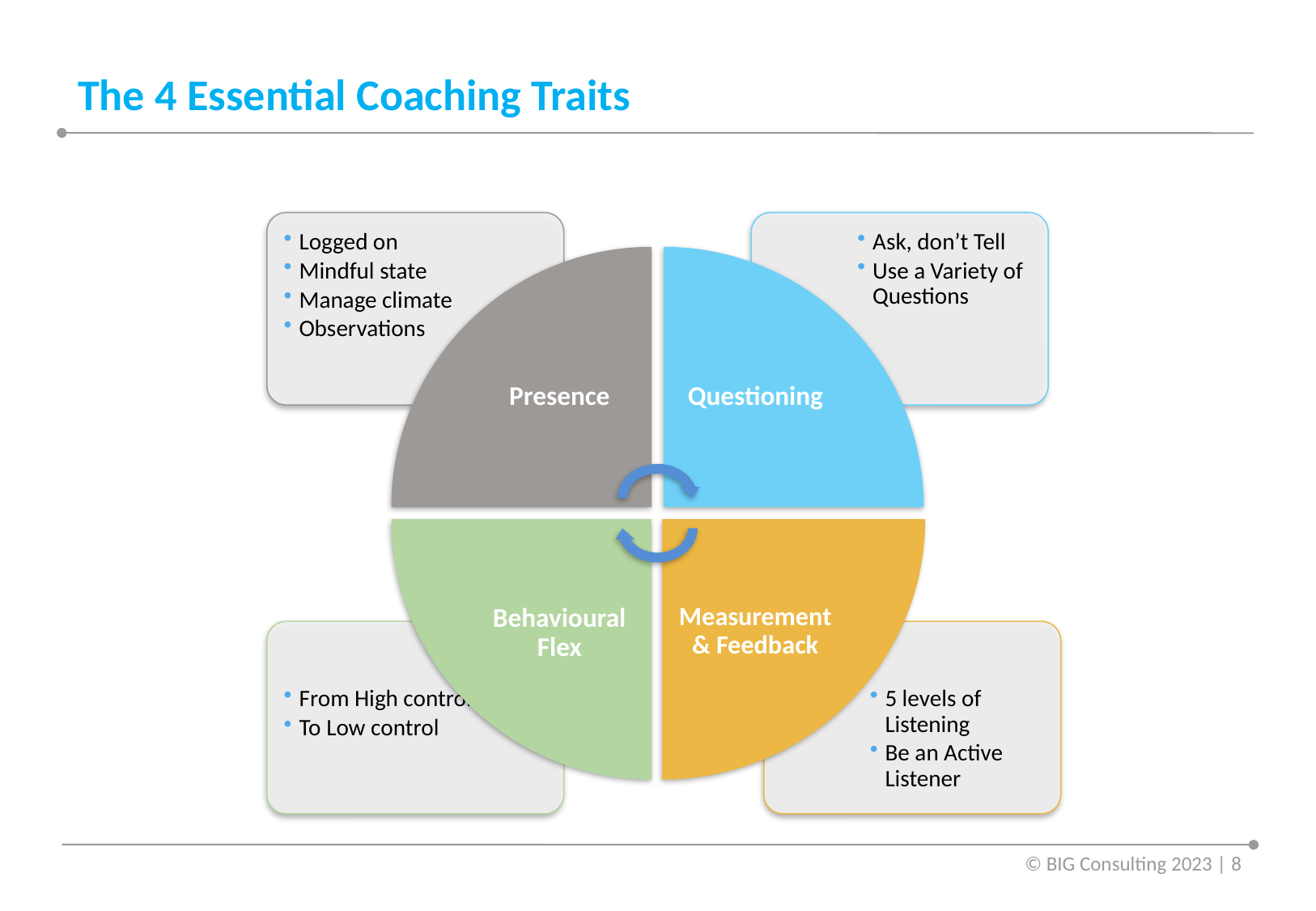

# The 4 Essential Coaching Traits
5 levels of Listening
Be an Active Listener

From High control
To Low control

Ask, don’t Tell
Use a Variety of Questions

Logged on
Mindful state
Manage climate
Observations

Presence

Questioning

Measurement & Feedback

Behavioural Flex